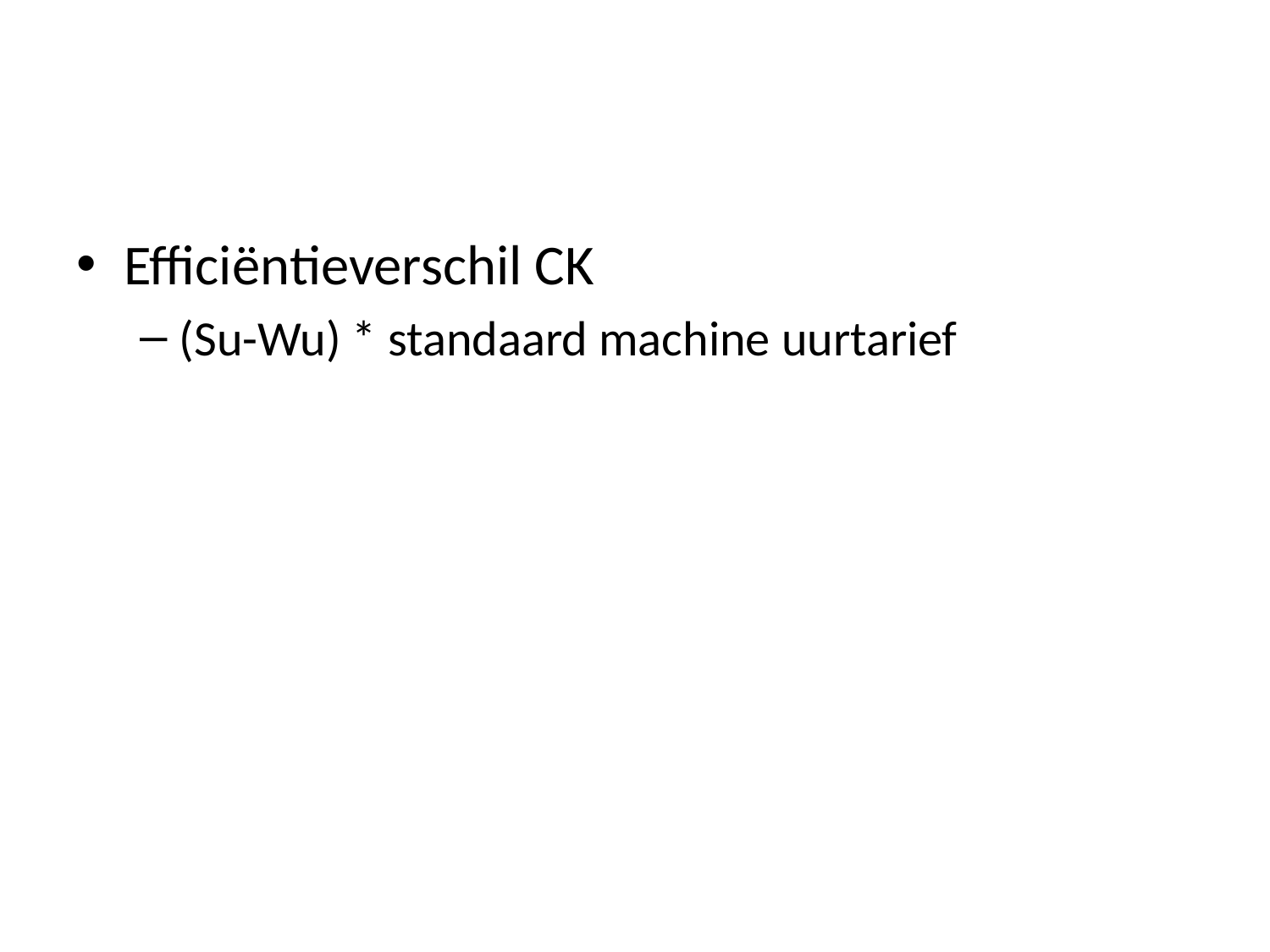

#
Efficiëntieverschil CK
(Su-Wu) * standaard machine uurtarief